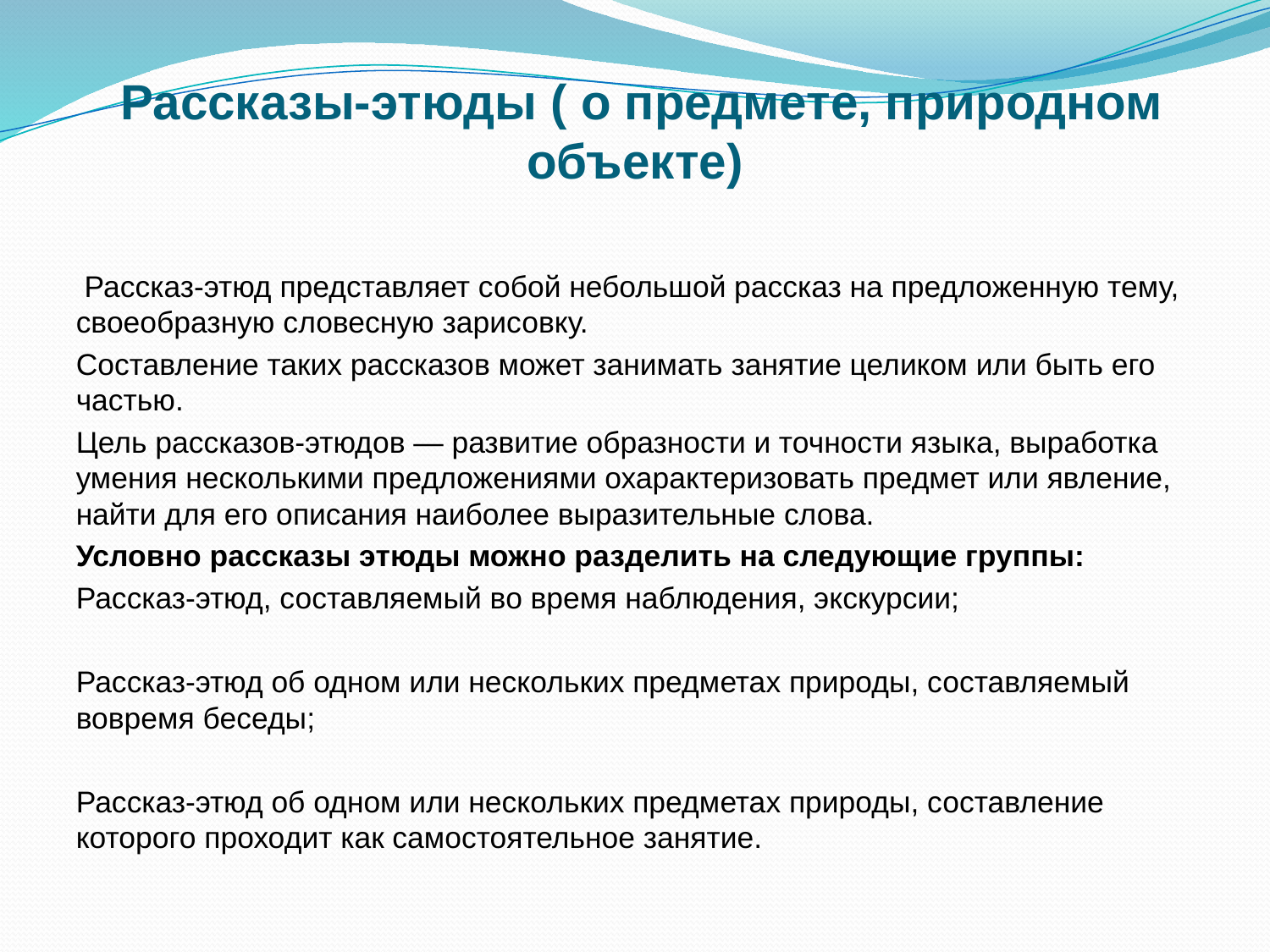

# Рассказы-этюды ( о предмете, природном объекте)

 Рассказ-этюд представляет собой небольшой рассказ на предложенную тему, своеобразную словесную зарисовку.
Составление таких рассказов может занимать занятие целиком или быть его частью.
Цель рассказов-этюдов — развитие образности и точности языка, выработка умения несколькими предложениями охарактеризовать предмет или явление, найти для его описания наиболее выразительные слова.
Условно рассказы этюды можно разделить на следующие группы:
Рассказ-этюд, составляемый во время наблюдения, экскурсии;

Рассказ-этюд об одном или нескольких предметах природы, составляемый вовремя беседы;

Рассказ-этюд об одном или нескольких предметах природы, составление которого проходит как самостоятельное занятие.